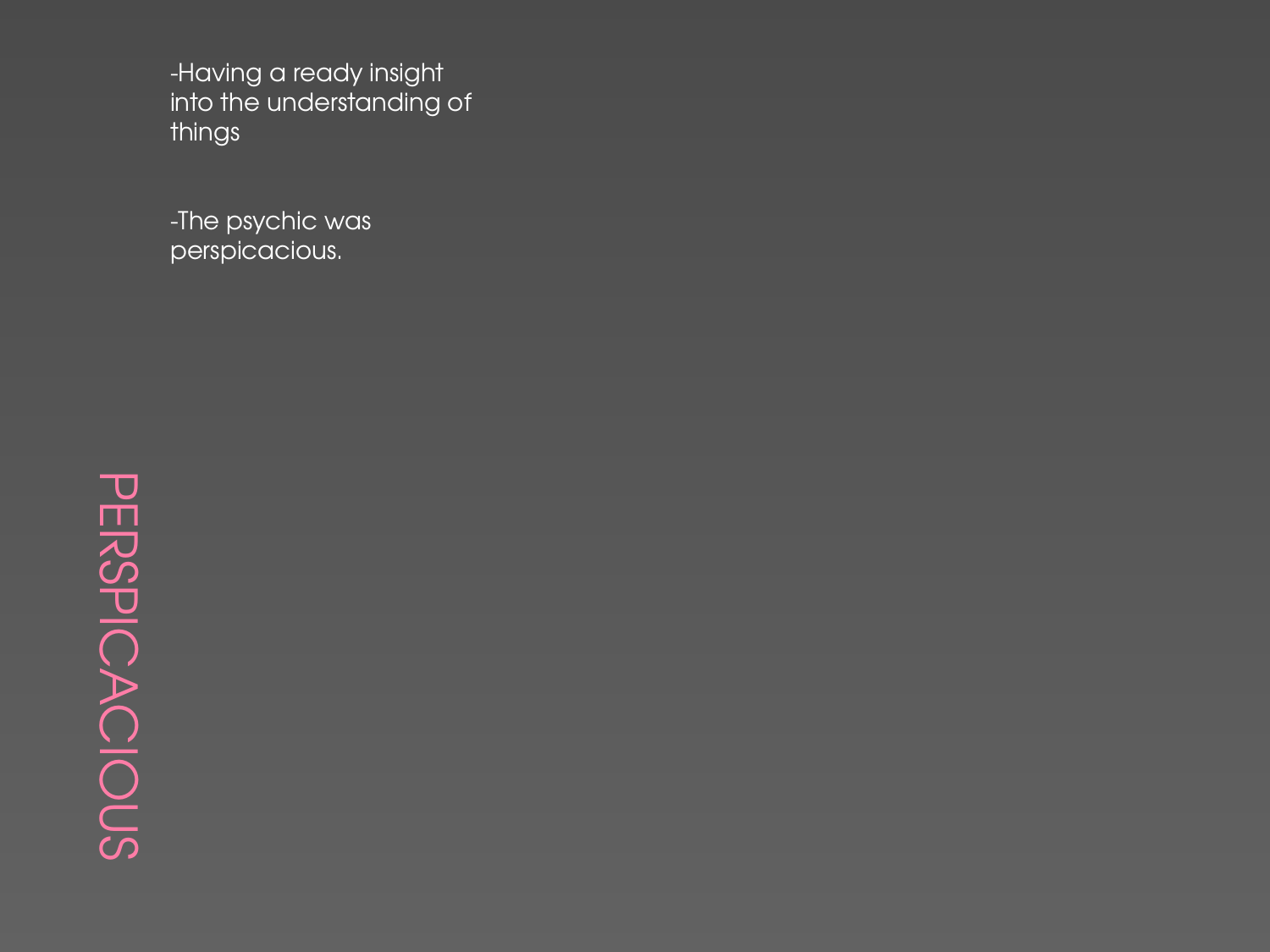

# Perspicacious
-Having a ready insight into the understanding of things

-The psychic was perspicacious.